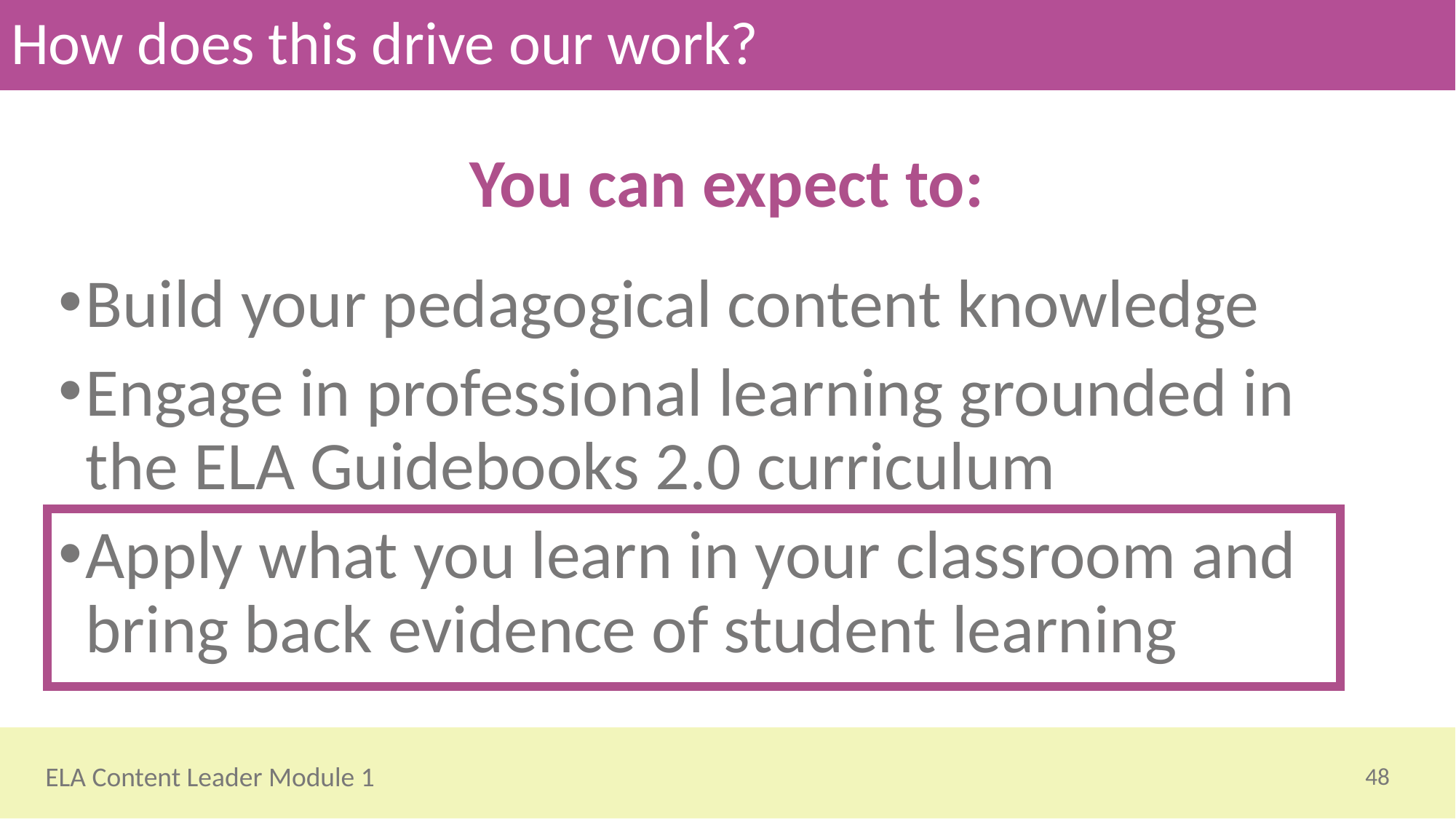

# How does this drive our work?
You can expect to:

Build your pedagogical content knowledge
Engage in professional learning grounded in the ELA Guidebooks 2.0 curriculum
Apply what you learn in your classroom and bring back evidence of student learning

48